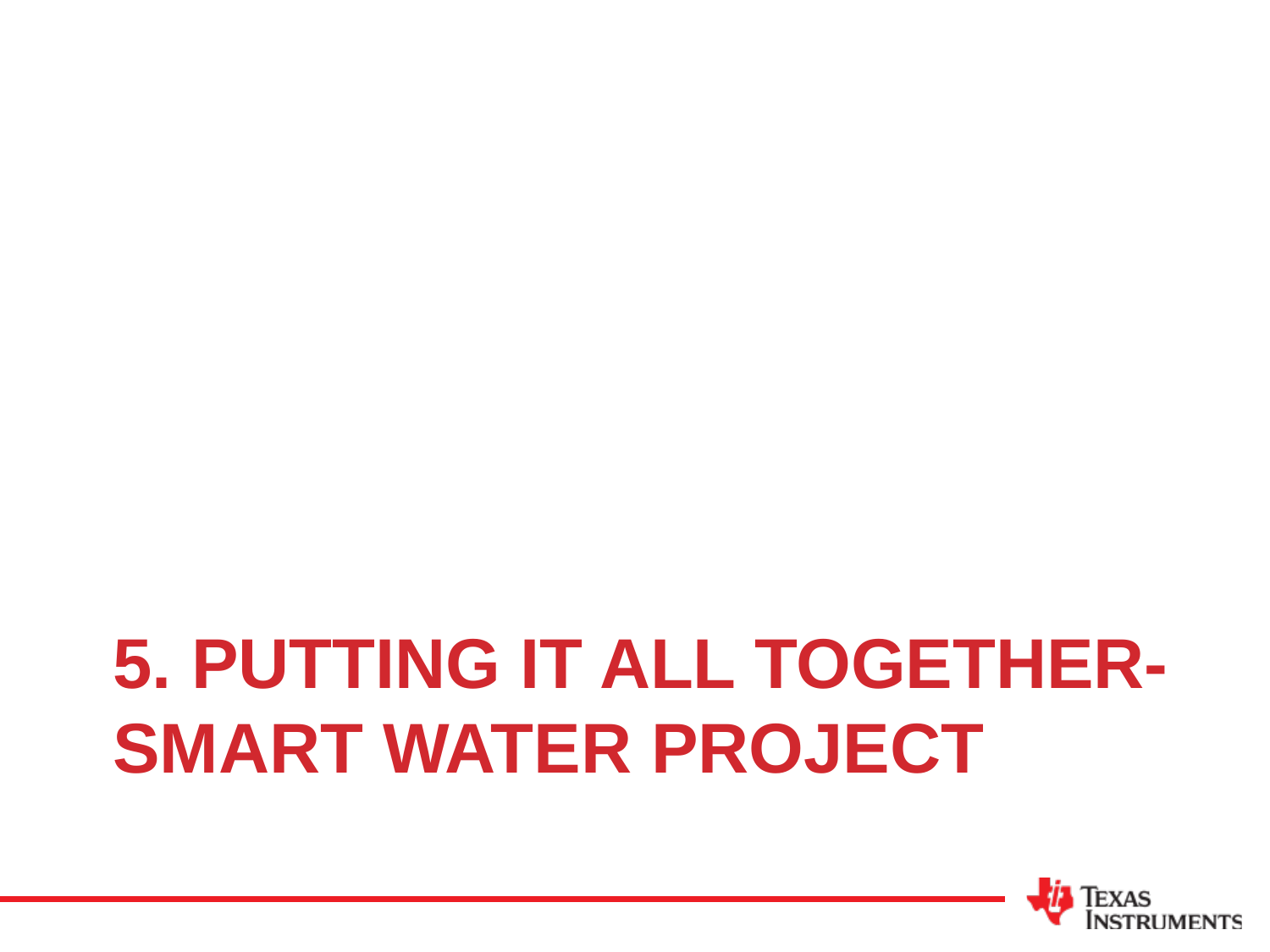

# 5. Putting it all Together- Smart Water Project